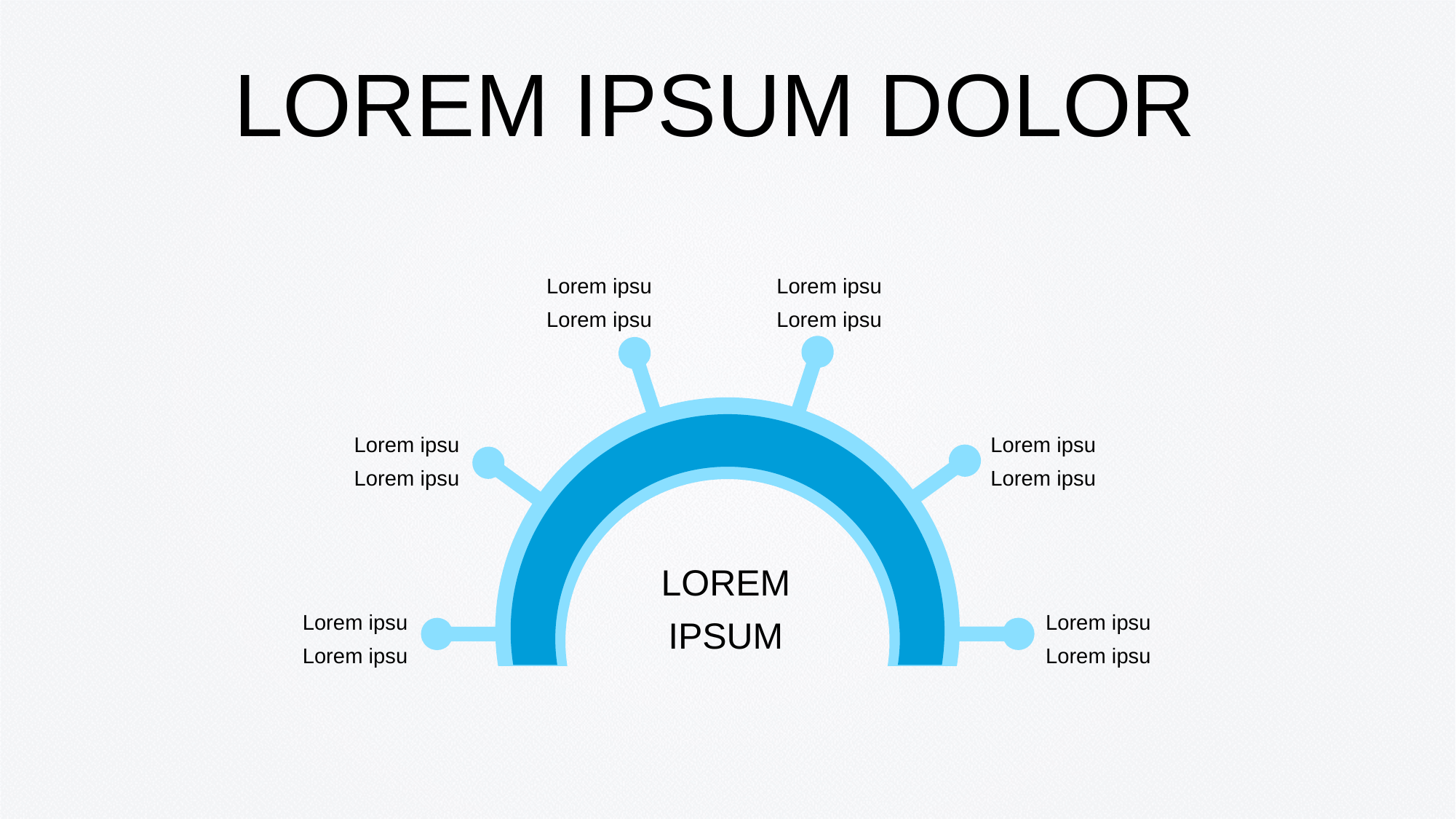

# LOREM IPSUM DOLOR
Lorem ipsu
Lorem ipsu
Lorem ipsu
Lorem ipsu
Lorem ipsu
Lorem ipsu
Lorem ipsu
Lorem ipsu

Lorem ipsu
Lorem ipsu
Lorem ipsu
Lorem ipsu
LOREM IPSUM